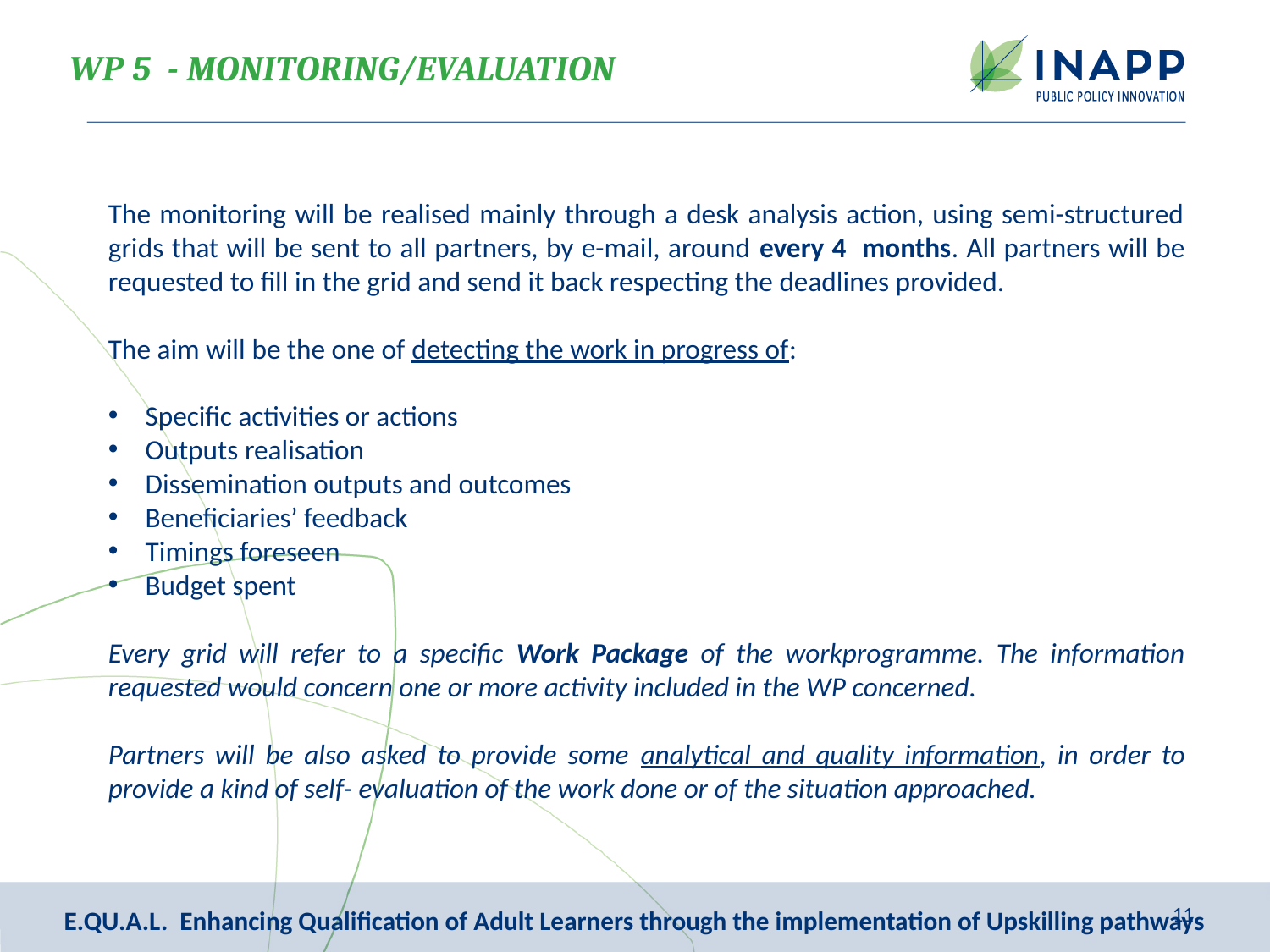

WP 5  - MONITORING/EVALUATION

The monitoring will be realised mainly through a desk analysis action, using semi-structured grids that will be sent to all partners, by e-mail, around every 4  months. All partners will be requested to fill in the grid and send it back respecting the deadlines provided.

The aim will be the one of detecting the work in progress of:

Specific activities or actions
Outputs realisation
Dissemination outputs and outcomes
Beneficiaries’ feedback
Timings foreseen
Budget spent

Every grid will refer to a specific Work Package of the workprogramme. The information requested would concern one or more activity included in the WP concerned.

Partners will be also asked to provide some analytical and quality information, in order to provide a kind of self- evaluation of the work done or of the situation approached.
11
E.QU.A.L.  Enhancing Qualification of Adult Learners through the implementation of Upskilling pathways